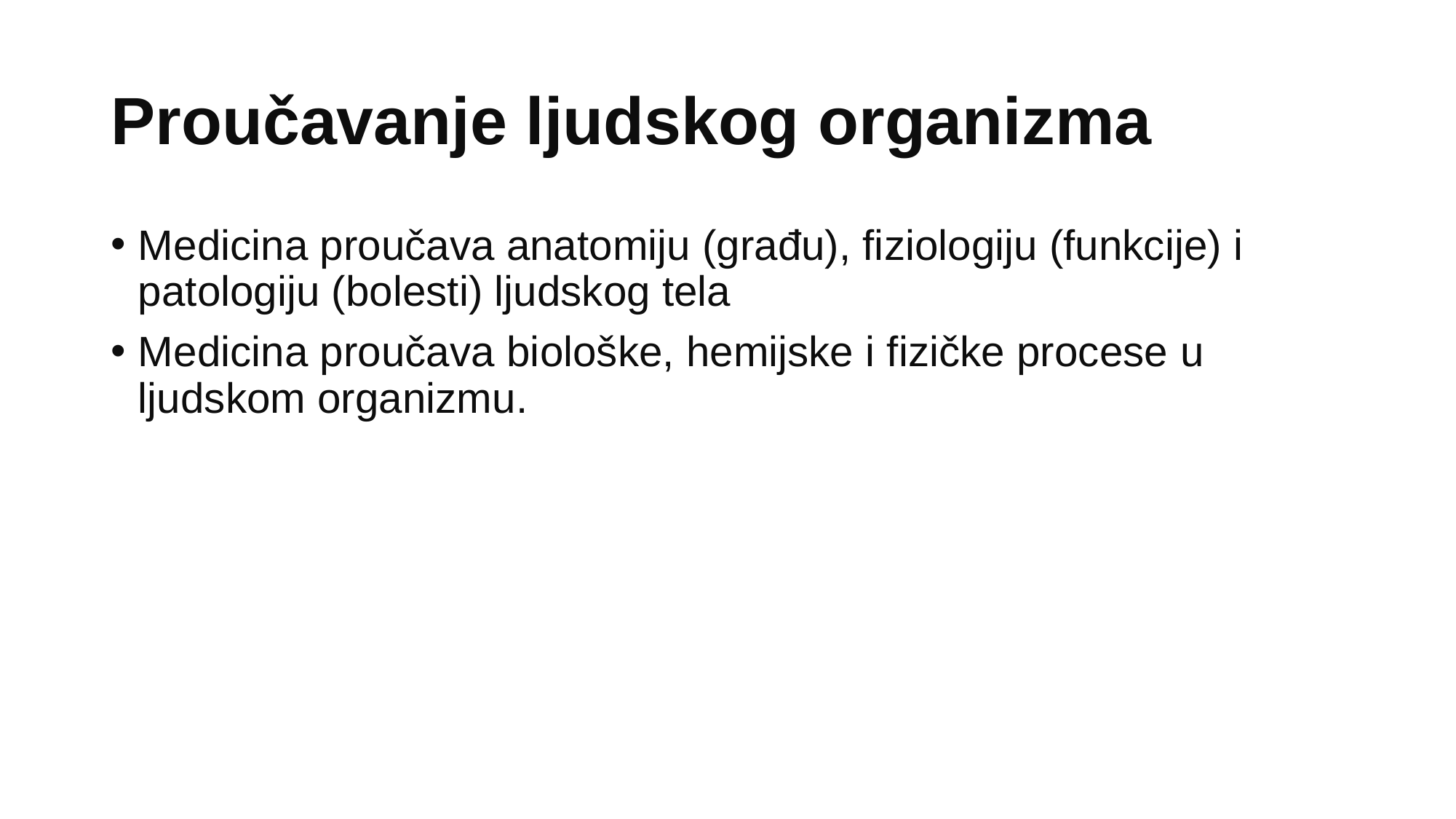

# Proučavanje ljudskog organizma
Medicina proučava anatomiju (građu), fiziologiju (funkcije) i patologiju (bolesti) ljudskog tela
Medicina proučava biološke, hemijske i fizičke procese u ljudskom organizmu.